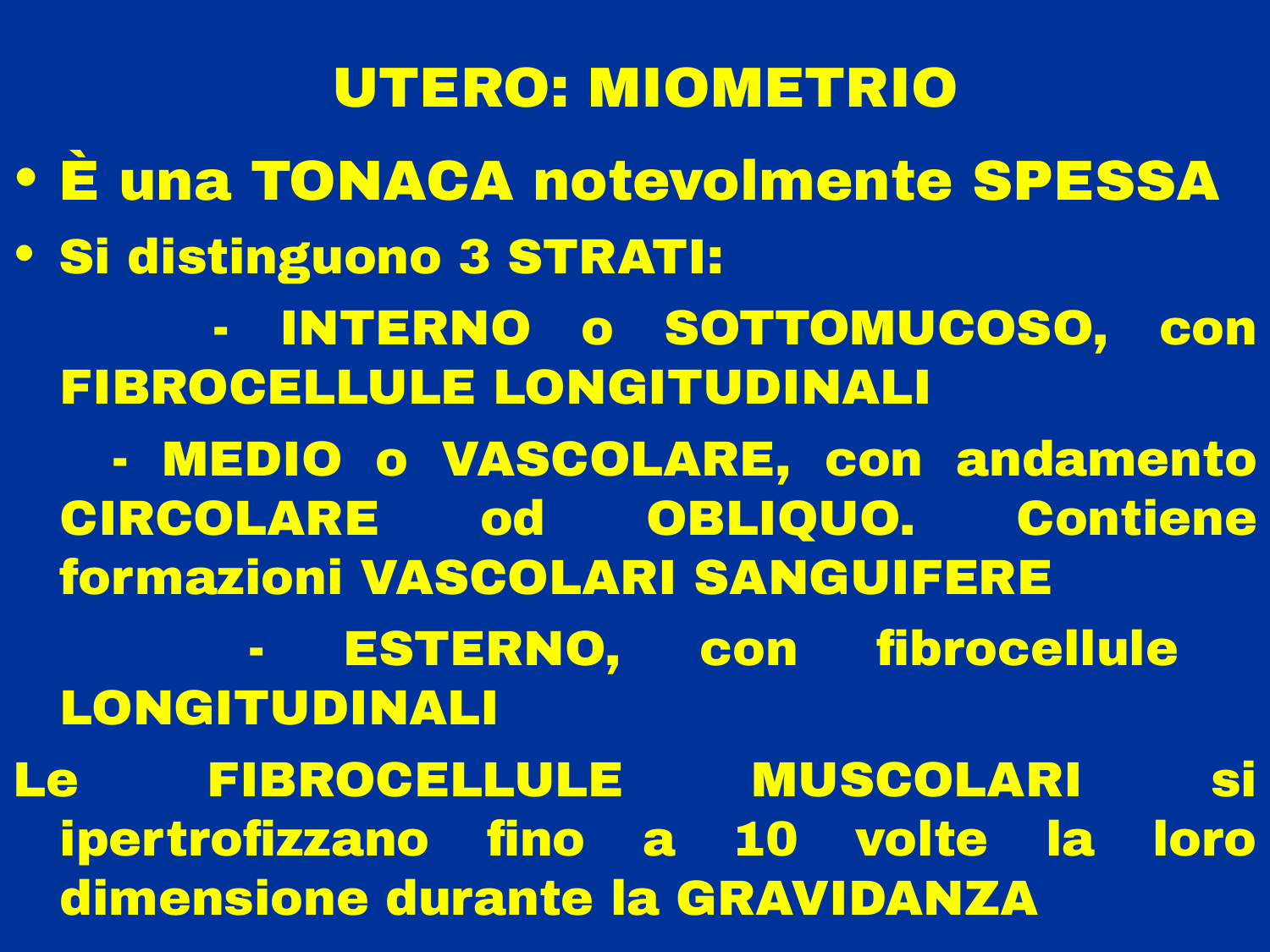

# UTERO: MIOMETRIO
È una TONACA notevolmente SPESSA
Si distinguono 3 STRATI:
    - INTERNO o SOTTOMUCOSO, con FIBROCELLULE LONGITUDINALI
   - MEDIO o VASCOLARE, con andamento CIRCOLARE od OBLIQUO. Contiene formazioni VASCOLARI SANGUIFERE
   - ESTERNO, con fibrocellule  LONGITUDINALI
Le FIBROCELLULE MUSCOLARI si ipertrofizzano fino a 10 volte la loro dimensione durante la GRAVIDANZA